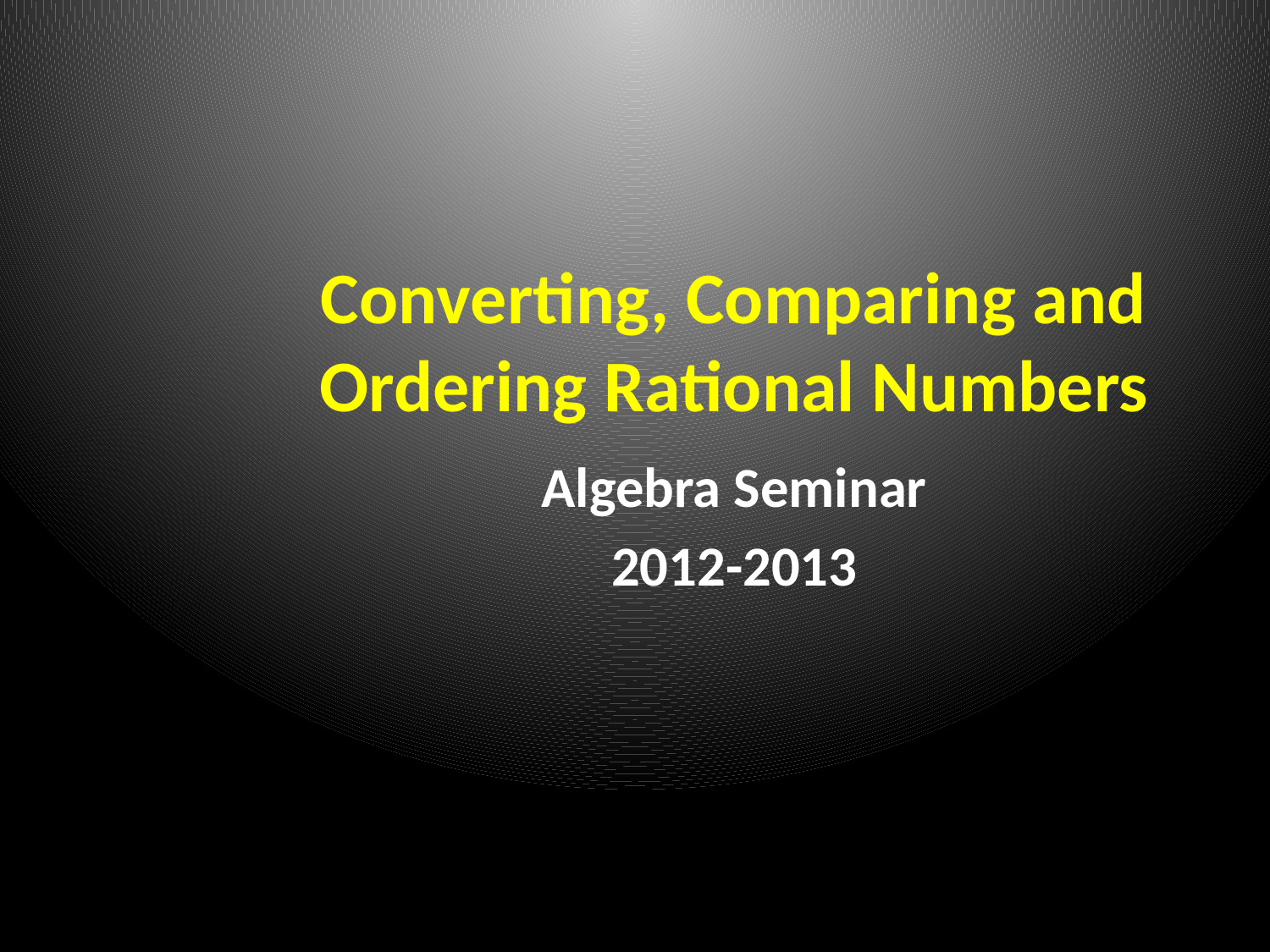

# Converting, Comparing and Ordering Rational Numbers
Algebra Seminar
2012-2013